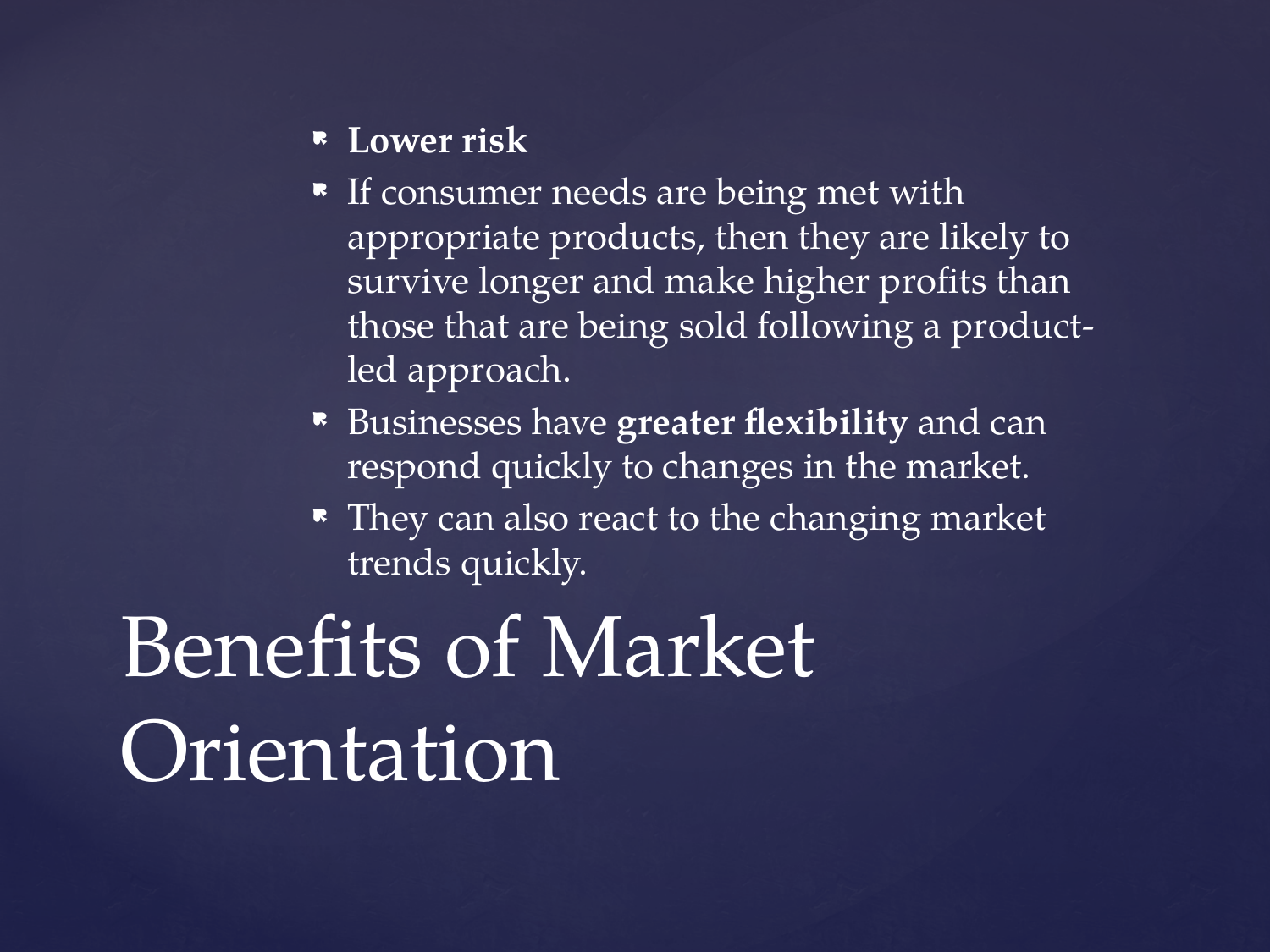

Lower risk
If consumer needs are being met with appropriate products, then they are likely to survive longer and make higher profits than those that are being sold following a product-led approach.
Businesses have greater flexibility and can respond quickly to changes in the market.
They can also react to the changing market trends quickly.
# Benefits of Market Orientation